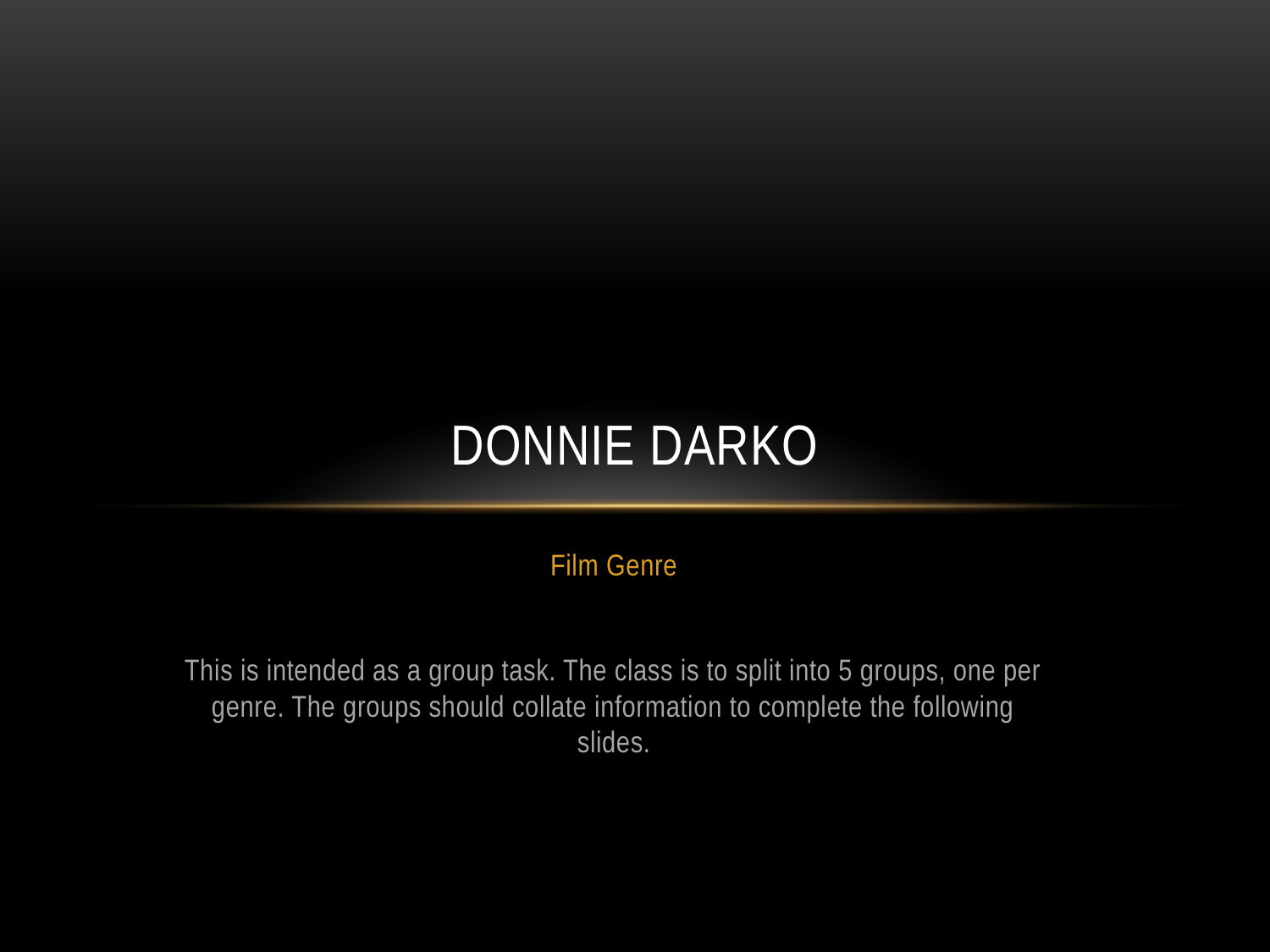

# Donnie Darko
Film Genre

This is intended as a group task. The class is to split into 5 groups, one per genre. The groups should collate information to complete the following slides.